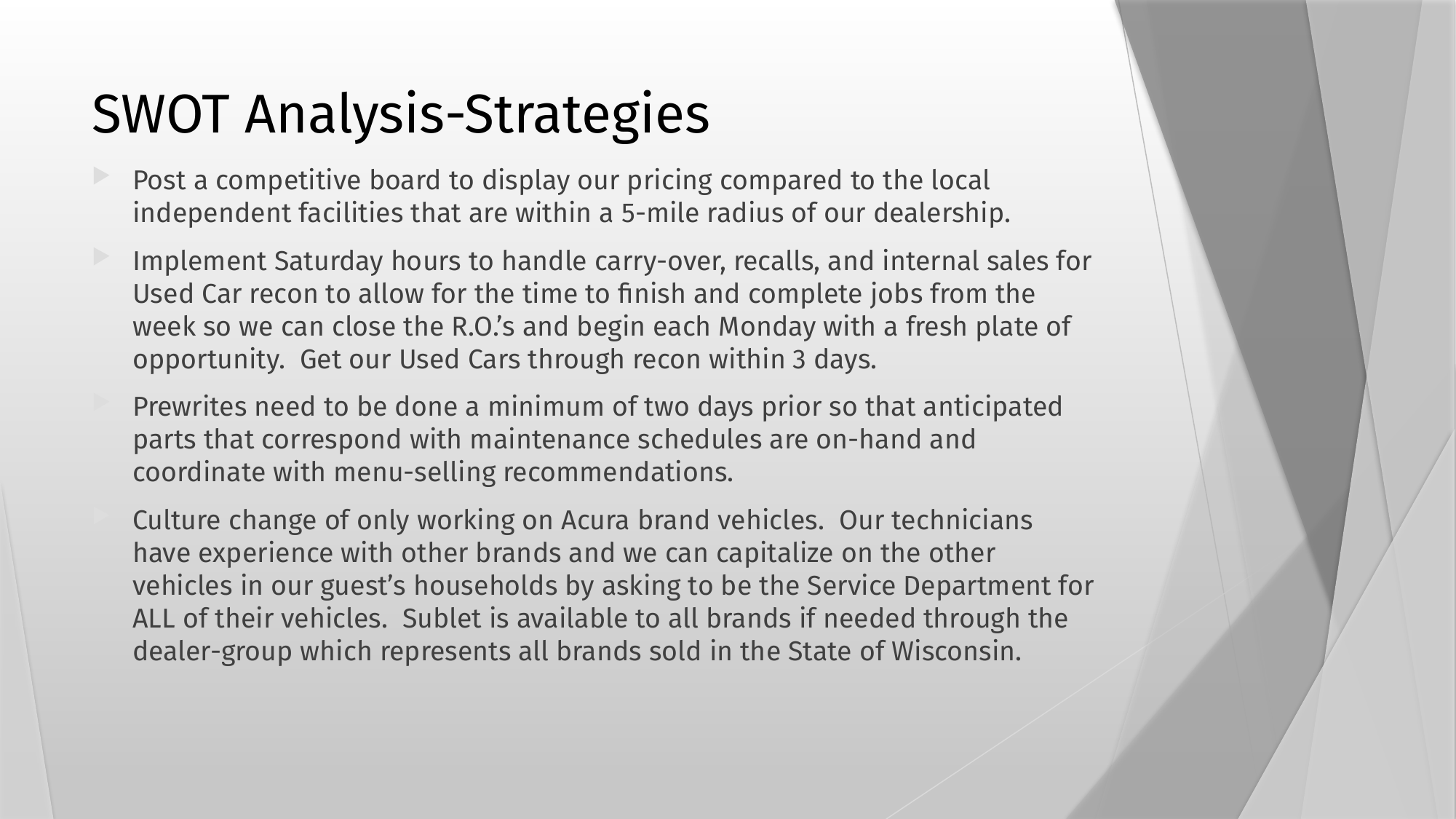

# SWOT Analysis-Strategies
Post a competitive board to display our pricing compared to the local independent facilities that are within a 5-mile radius of our dealership.
Implement Saturday hours to handle carry-over, recalls, and internal sales for Used Car recon to allow for the time to finish and complete jobs from the week so we can close the R.O.’s and begin each Monday with a fresh plate of opportunity.  Get our Used Cars through recon within 3 days.
Prewrites need to be done a minimum of two days prior so that anticipated parts that correspond with maintenance schedules are on-hand and coordinate with menu-selling recommendations.
Culture change of only working on Acura brand vehicles.  Our technicians have experience with other brands and we can capitalize on the other vehicles in our guest’s households by asking to be the Service Department for ALL of their vehicles.  Sublet is available to all brands if needed through the dealer-group which represents all brands sold in the State of Wisconsin.